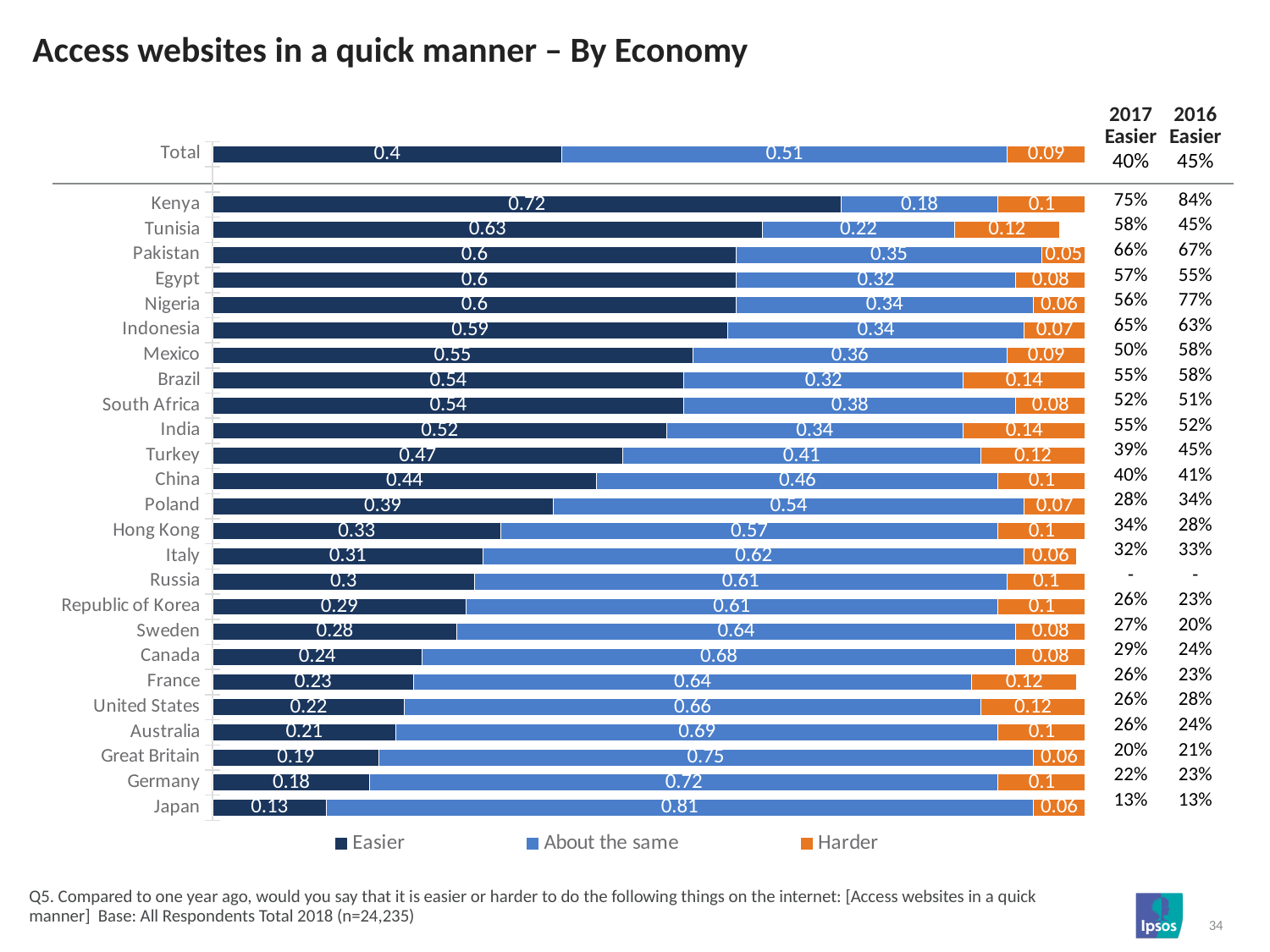

# Access websites in a quick manner – By Economy
| 2017 Easier | 2016 Easier |
| --- | --- |
| 40% | 45% |
| 75% | 84% |
| 58% | 45% |
| 66% | 67% |
| 57% | 55% |
| 56% | 77% |
| 65% | 63% |
| 50% | 58% |
| 55% | 58% |
| 52% | 51% |
| 55% | 52% |
| 39% | 45% |
| 40% | 41% |
| 28% | 34% |
| 34% | 28% |
| 32% | 33% |
| - | - |
| 26% | 23% |
| 27% | 20% |
| 29% | 24% |
| 26% | 23% |
| 26% | 28% |
| 26% | 24% |
| 20% | 21% |
| 22% | 23% |
| 13% | 13% |

### Chart

| Category | Easier | About the same | Harder |
|---|---|---|---|
| Total | 0.4 | 0.51 | 0.09 |
|  | None | None | None |
| Kenya | 0.72 | 0.18 | 0.1 |
| Tunisia | 0.63 | 0.22 | 0.12 |
| Pakistan | 0.6 | 0.35 | 0.05 |
| Egypt | 0.6 | 0.32 | 0.08 |
| Nigeria | 0.6 | 0.34 | 0.06 |
| Indonesia | 0.59 | 0.34 | 0.07 |
| Mexico | 0.55 | 0.36 | 0.09 |
| Brazil | 0.54 | 0.32 | 0.14 |
| South Africa | 0.54 | 0.38 | 0.08 |
| India | 0.52 | 0.34 | 0.14 |
| Turkey | 0.47 | 0.41 | 0.12 |
| China | 0.44 | 0.46 | 0.1 |
| Poland | 0.39 | 0.54 | 0.07 |
| Hong Kong | 0.33 | 0.57 | 0.1 |
| Italy | 0.31 | 0.62 | 0.06 |
| Russia | 0.3 | 0.61 | 0.1 |
| Republic of Korea | 0.29 | 0.61 | 0.1 |
| Sweden | 0.28 | 0.64 | 0.08 |
| Canada | 0.24 | 0.68 | 0.08 |
| France | 0.23 | 0.64 | 0.12 |
| United States | 0.22 | 0.66 | 0.12 |
| Australia | 0.21 | 0.69 | 0.1 |
| Great Britain | 0.19 | 0.75 | 0.06 |
| Germany | 0.18 | 0.72 | 0.1 |
| Japan | 0.13 | 0.81 | 0.06 |
Q5. Compared to one year ago, would you say that it is easier or harder to do the following things on the internet: [Access websites in a quick manner]  Base: All Respondents Total 2018 (n=24,235)